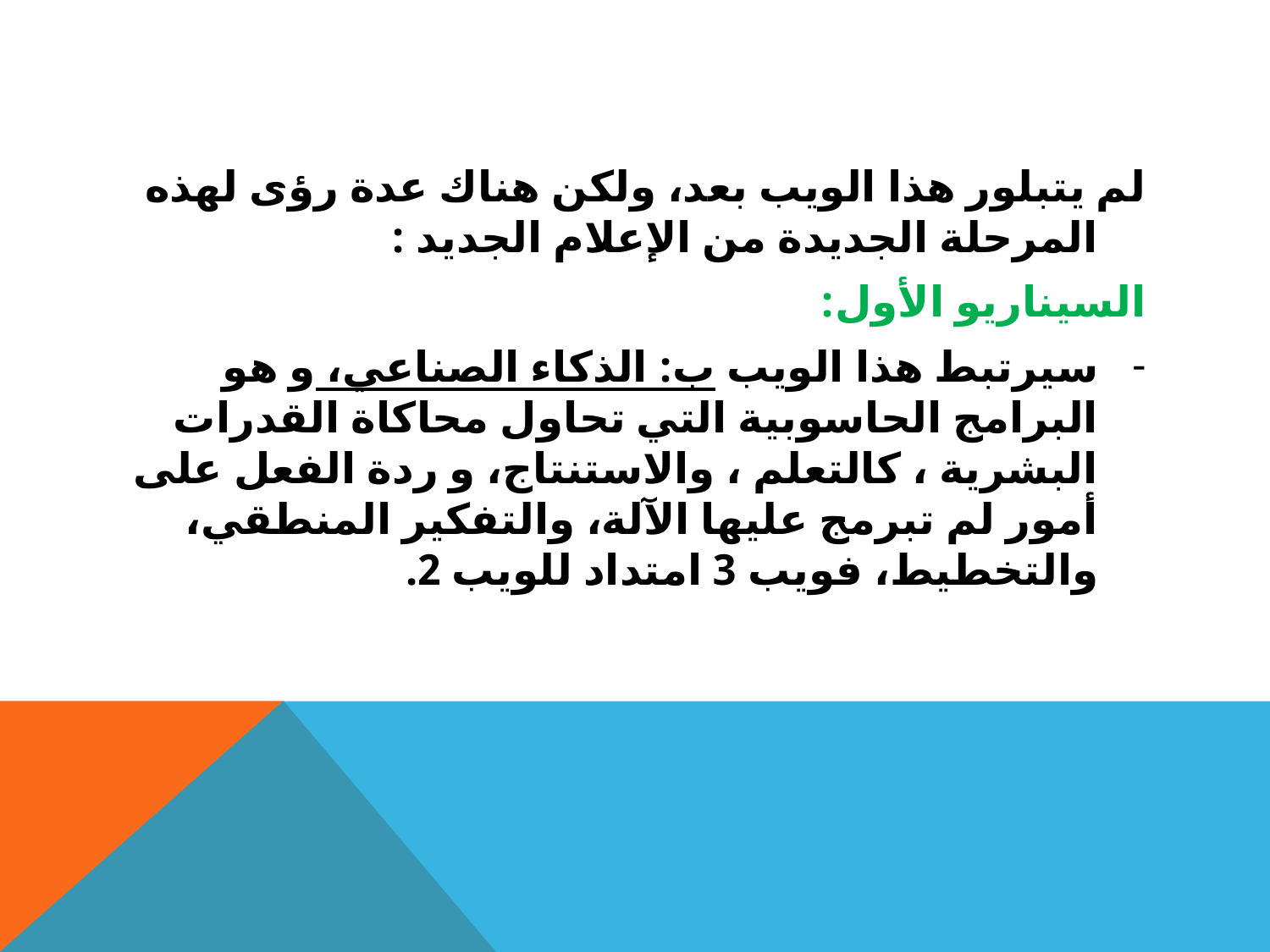

#
لم يتبلور هذا الويب بعد، ولكن هناك عدة رؤى لهذه المرحلة الجديدة من الإعلام الجديد :
السيناريو الأول:
سيرتبط هذا الويب ب: الذكاء الصناعي، و هو البرامج الحاسوبية التي تحاول محاكاة القدرات البشرية ، كالتعلم ، والاستنتاج، و ردة الفعل على أمور لم تبرمج عليها الآلة، والتفكير المنطقي، والتخطيط، فويب 3 امتداد للويب 2.